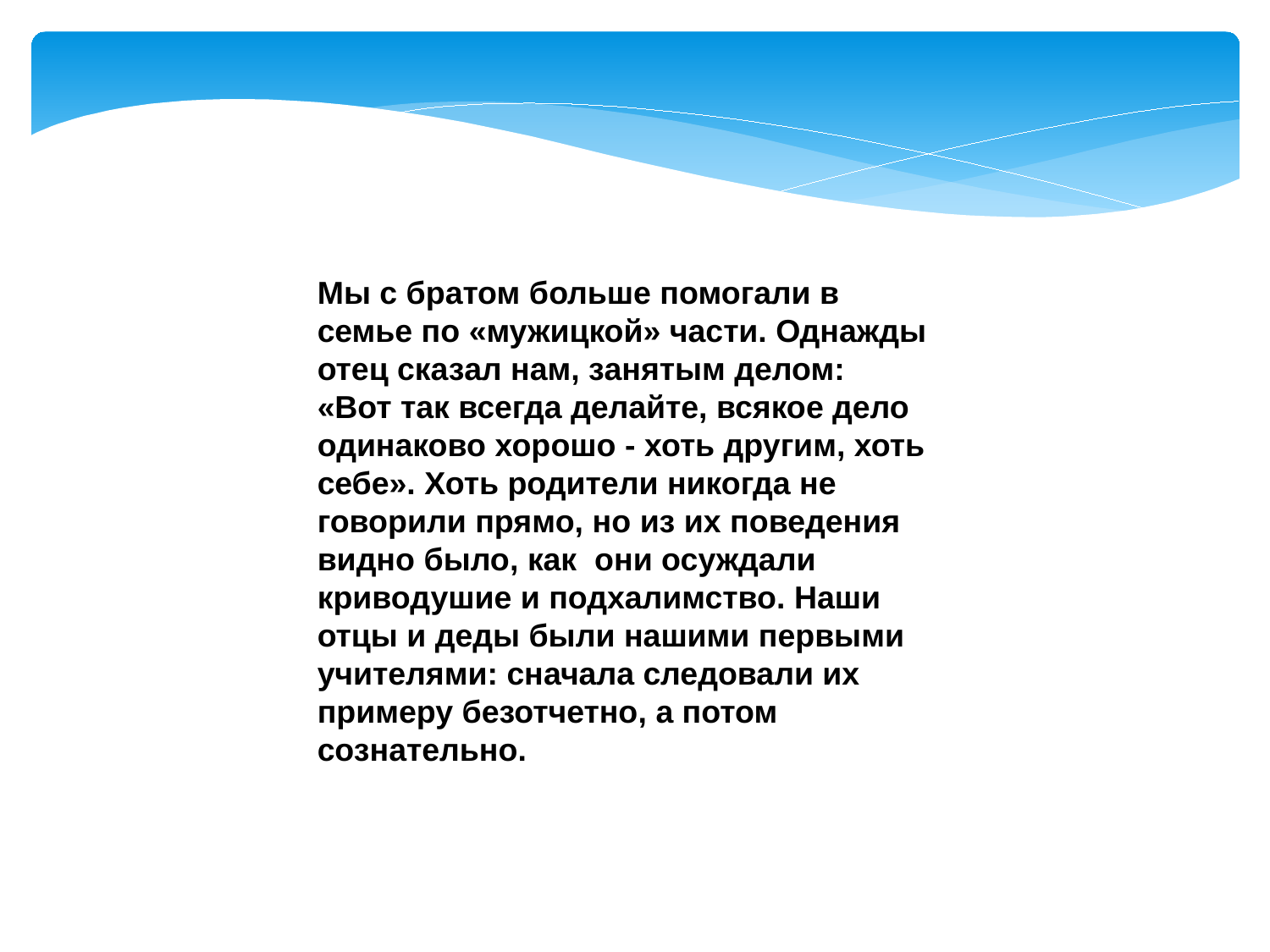

Мы с братом больше помогали в семье по «мужицкой» части. Однажды отец сказал нам, занятым делом: «Вот так всегда делайте, всякое дело одинаково хорошо - хоть другим, хоть себе». Хоть родители никогда не говорили прямо, но из их поведения видно было, как  они осуждали криводушие и подхалимство. Наши отцы и деды были нашими первыми учителями: сначала следовали их примеру безотчетно, а потом сознательно.